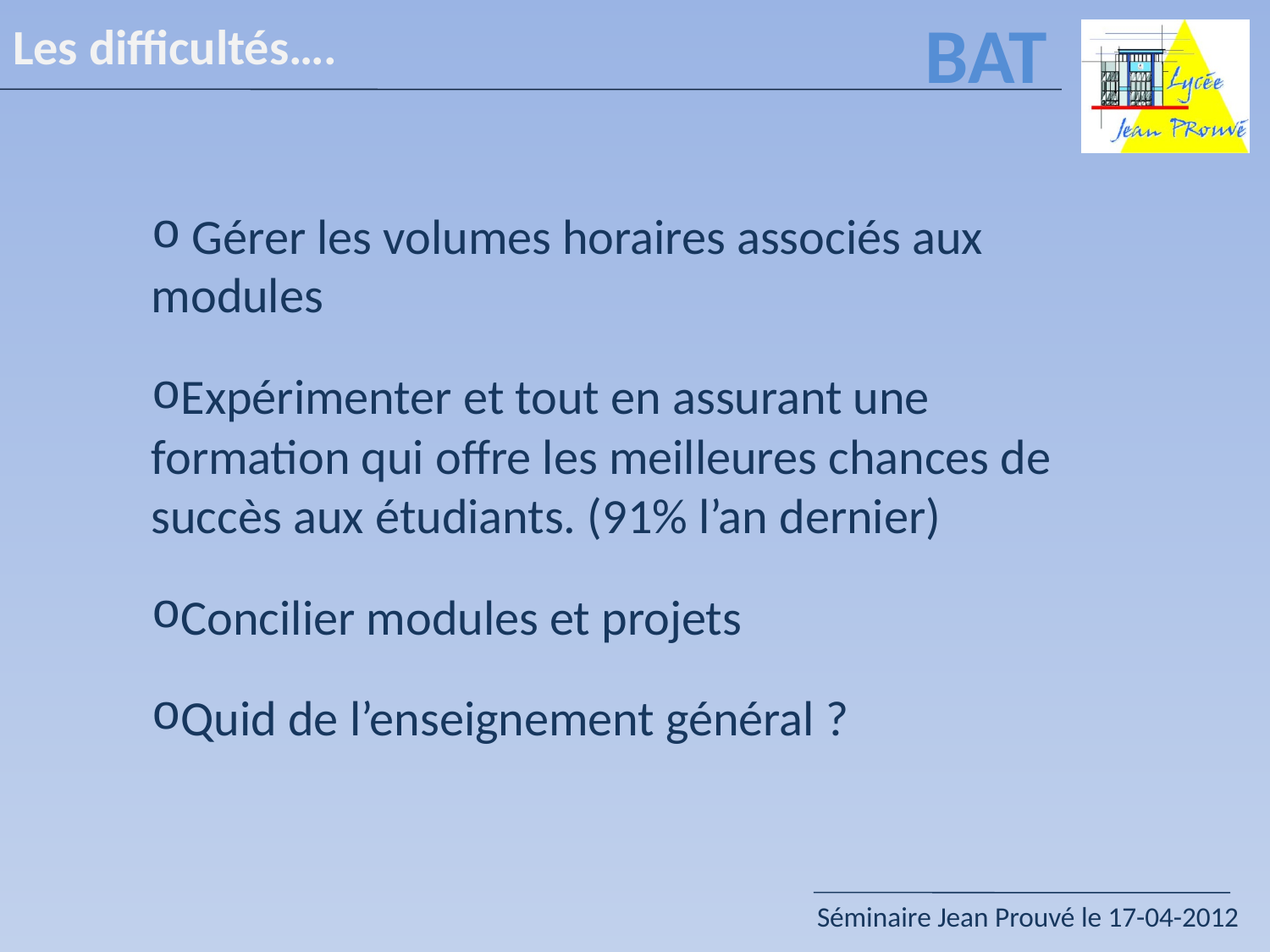

# Les difficultés….
BAT
 Gérer les volumes horaires associés aux modules
Expérimenter et tout en assurant une formation qui offre les meilleures chances de succès aux étudiants. (91% l’an dernier)
Concilier modules et projets
Quid de l’enseignement général ?